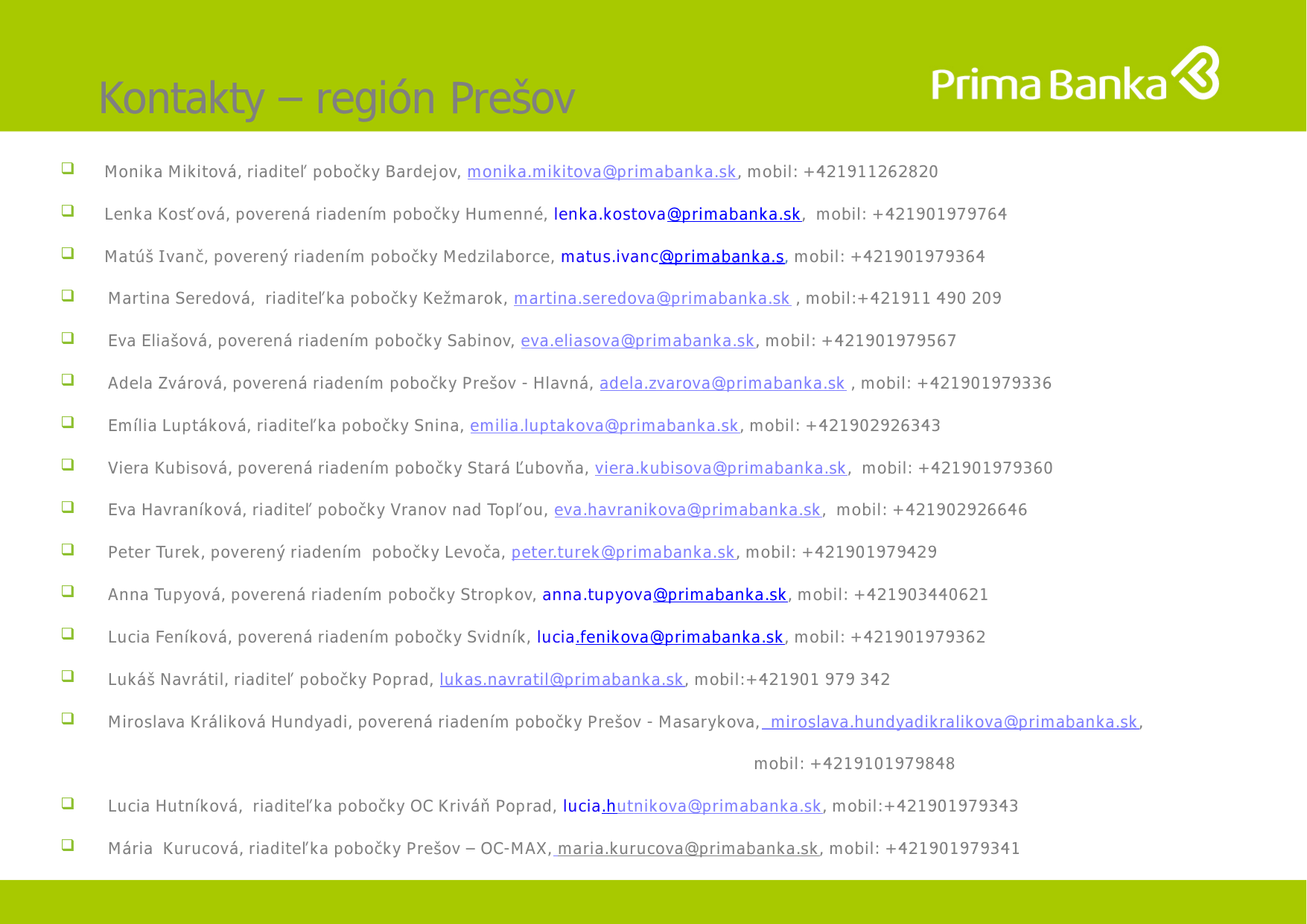

# Kontakty – región Prešov
  Monika Mikitová, riaditeľ pobočky Bardejov, monika.mikitova@primabanka.sk, mobil: +421911262820
  Lenka Kosťová, poverená riadením pobočky Humenné, lenka.kostova@primabanka.sk,  mobil: +421901979764
  Matúš Ivanč, poverený riadením pobočky Medzilaborce, matus.ivanc@primabanka.s, mobil: +421901979364
Martina Seredová,  riaditeľka pobočky Kežmarok, martina.seredova@primabanka.sk , mobil:+421911 490 209
Eva Eliašová, poverená riadením pobočky Sabinov, eva.eliasova@primabanka.sk, mobil: +421901979567
Adela Zvárová, poverená riadením pobočky Prešov - Hlavná, adela.zvarova@primabanka.sk , mobil: +421901979336
Emília Luptáková, riaditeľka pobočky Snina, emilia.luptakova@primabanka.sk, mobil: +421902926343
Viera Kubisová, poverená riadením pobočky Stará Ľubovňa, viera.kubisova@primabanka.sk,  mobil: +421901979360
Eva Havraníková, riaditeľ pobočky Vranov nad Topľou, eva.havranikova@primabanka.sk,  mobil: +421902926646
Peter Turek, poverený riadením  pobočky Levoča, peter.turek@primabanka.sk, mobil: +421901979429
Anna Tupyová, poverená riadením pobočky Stropkov, anna.tupyova@primabanka.sk, mobil: +421903440621
Lucia Feníková, poverená riadením pobočky Svidník, lucia.fenikova@primabanka.sk, mobil: +421901979362
Lukáš Navrátil, riaditeľ pobočky Poprad, lukas.navratil@primabanka.sk, mobil:+421901 979 342
Miroslava Králiková Hundyadi, poverená riadením pobočky Prešov - Masarykova,  miroslava.hundyadikralikova@primabanka.sk,
                                                                                                                                                     mobil: +4219101979848
Lucia Hutníková,  riaditeľka pobočky OC Kriváň Poprad, lucia.hutnikova@primabanka.sk, mobil:+421901979343
Mária  Kurucová, riaditeľka pobočky Prešov – OC-MAX, maria.kurucova@primabanka.sk, mobil: +421901979341

Gabriela